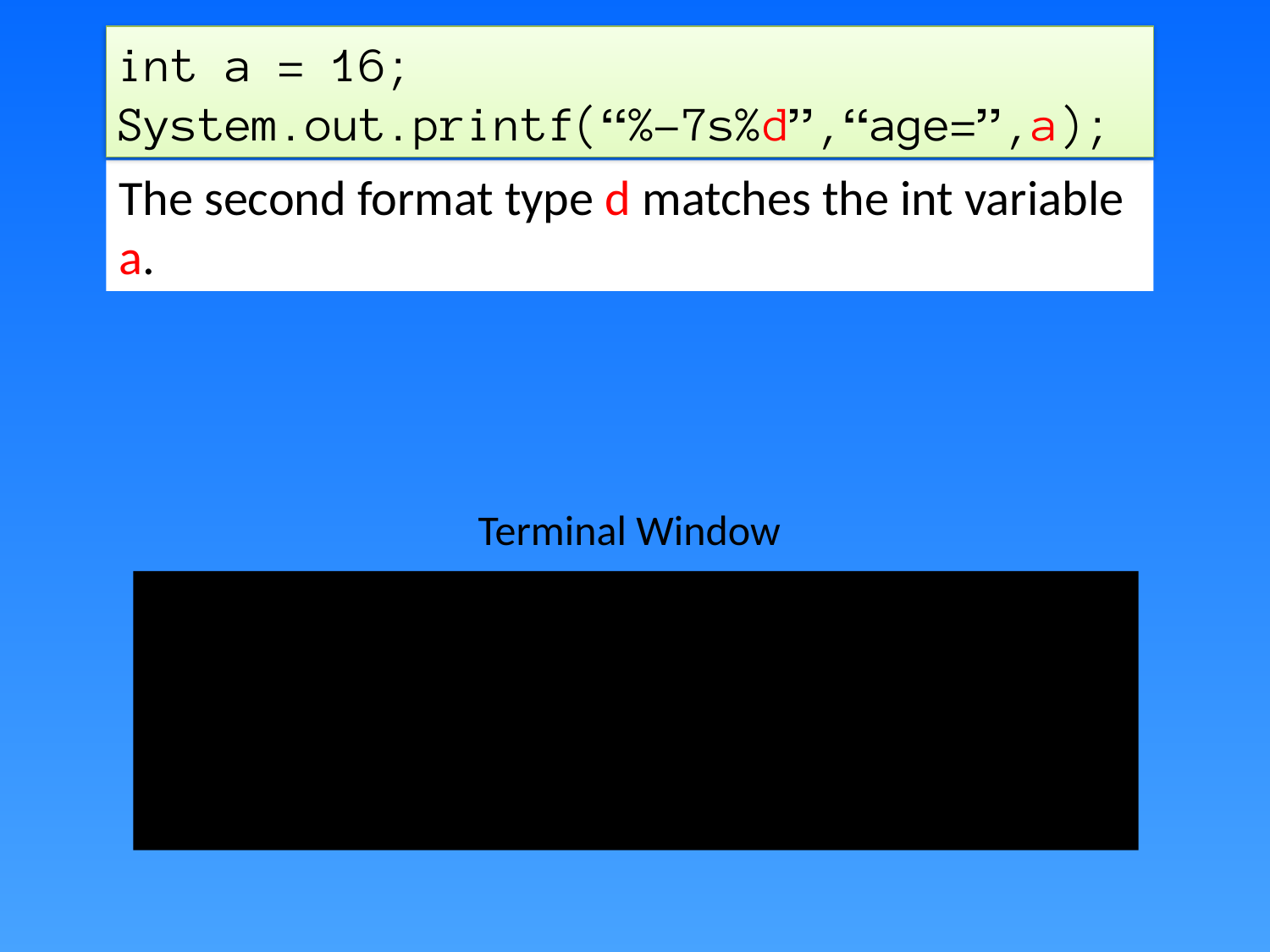

int a = 16;
System.out.printf(“%-7s%d”,“age=”,a);
The second format type d matches the int variable a.
Terminal Window

F